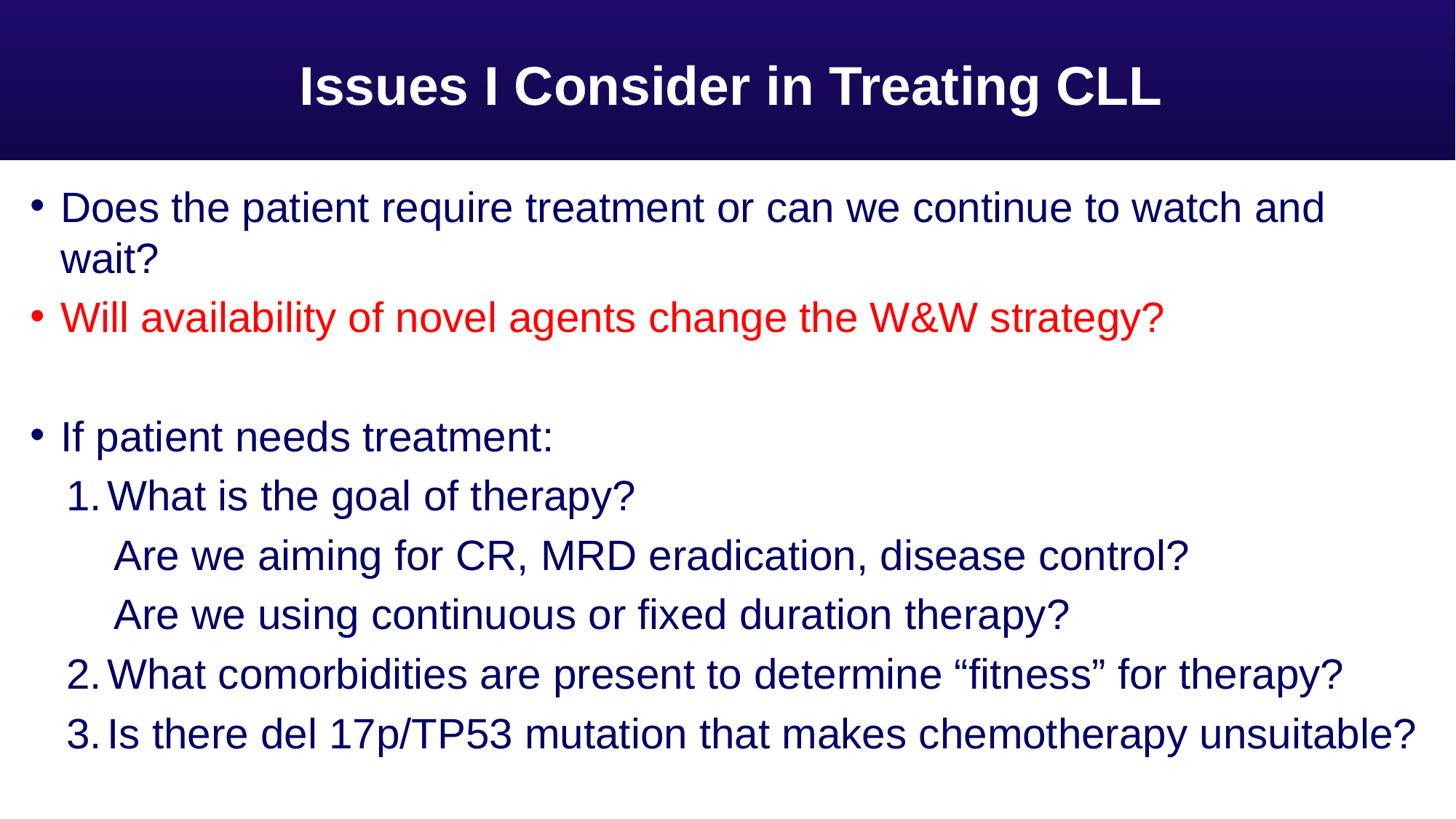

# Issues I Consider in Treating CLL
Does the patient require treatment or can we continue to watch and wait?
Will availability of novel agents change the W&W strategy?

If patient needs treatment:
What is the goal of therapy?
Are we aiming for CR, MRD eradication, disease control?
Are we using continuous or fixed duration therapy?
What comorbidities are present to determine “fitness” for therapy?
Is there del 17p/TP53 mutation that makes chemotherapy unsuitable?